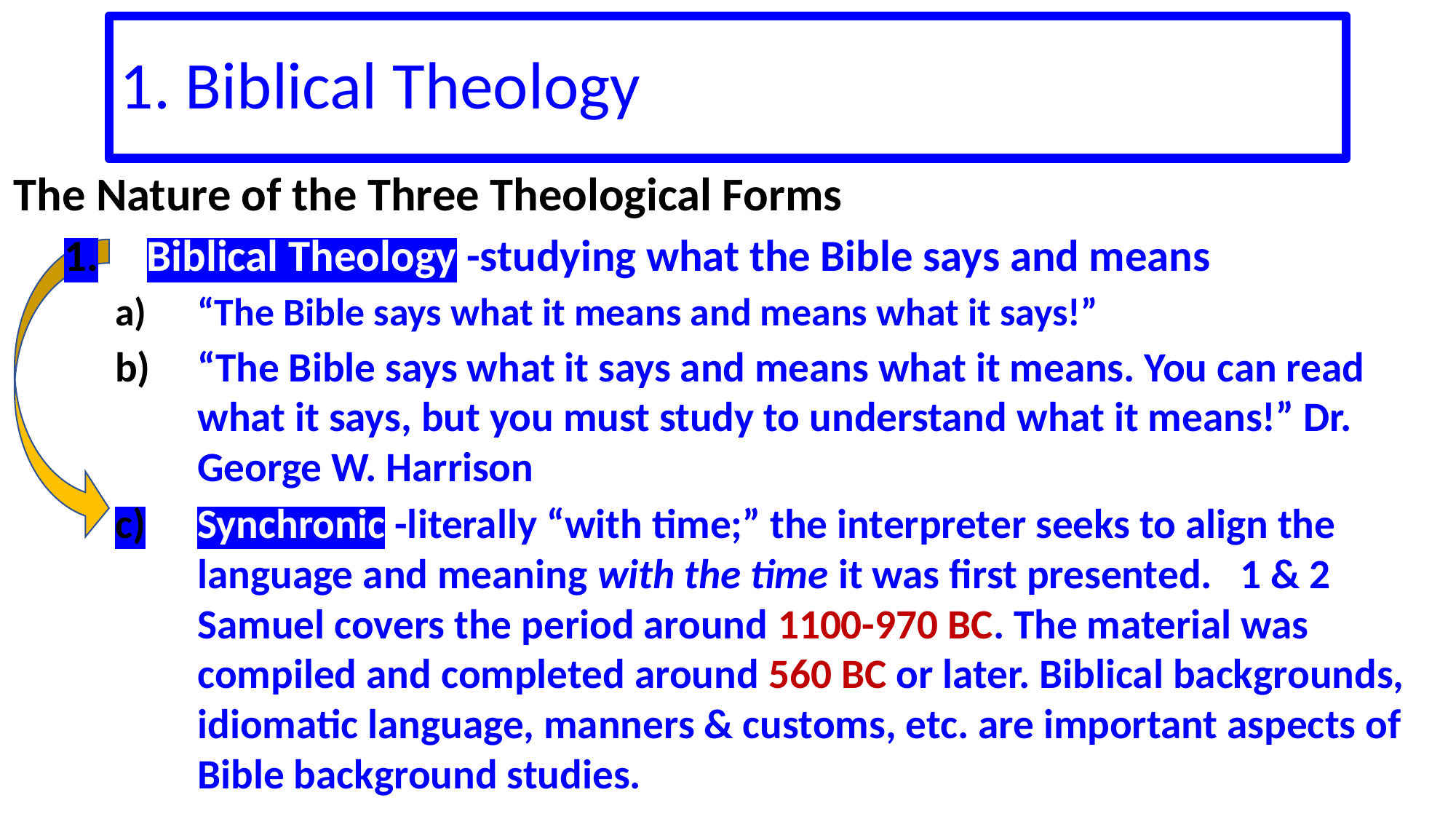

# 1. Biblical Theology
The Nature of the Three Theological Forms
Biblical Theology -studying what the Bible says and means
“The Bible says what it means and means what it says!”
“The Bible says what it says and means what it means. You can read what it says, but you must study to understand what it means!” Dr. George W. Harrison
Synchronic -literally “with time;” the interpreter seeks to align the language and meaning with the time it was first presented.   1 & 2 Samuel covers the period around 1100-970 BC. The material was compiled and completed around 560 BC or later. Biblical backgrounds, idiomatic language, manners & customs, etc. are important aspects of Bible background studies.